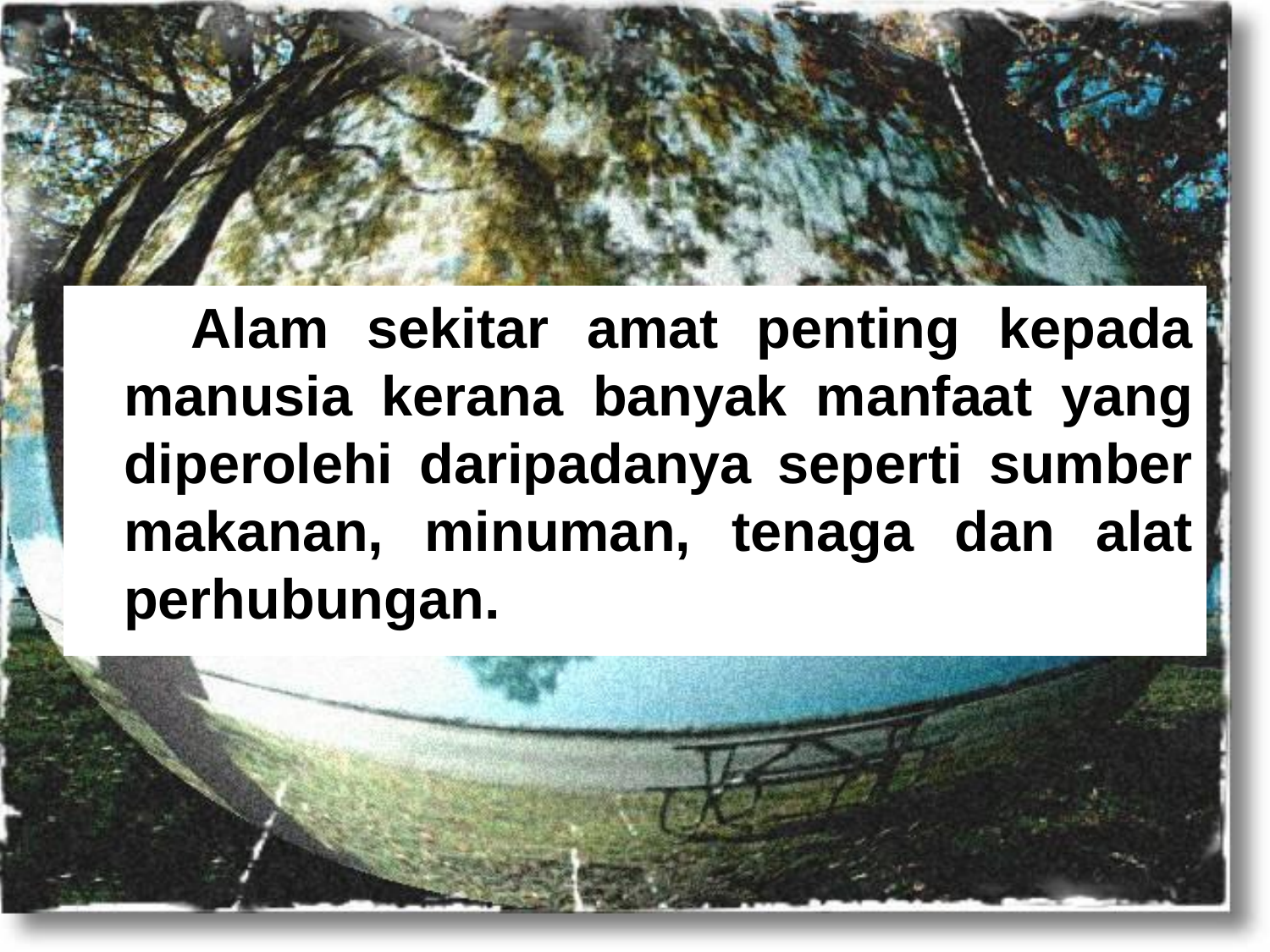

Alam sekitar amat penting kepada manusia kerana banyak manfaat yang diperolehi daripadanya seperti sumber makanan, minuman, tenaga dan alat perhubungan.